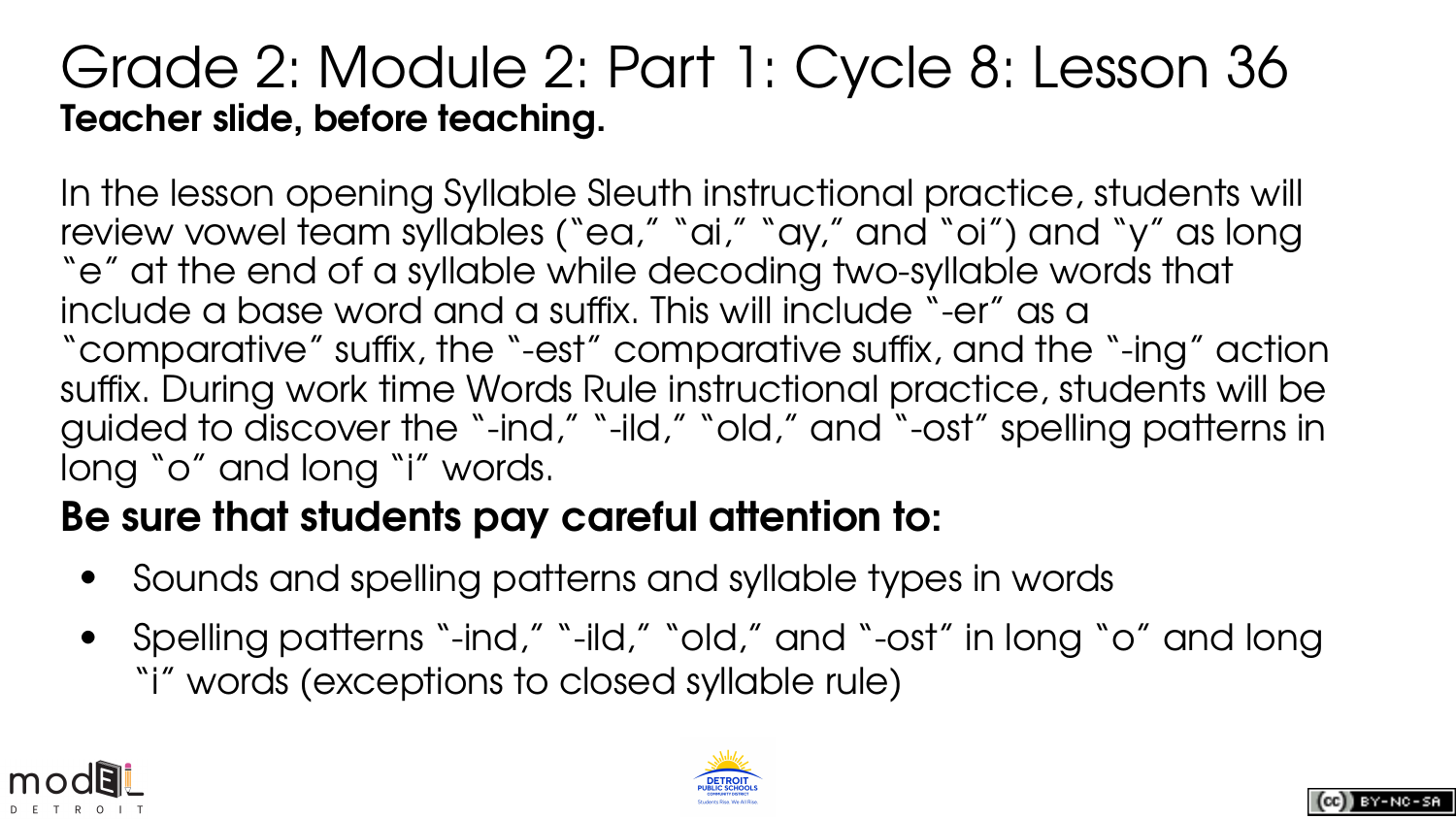

# Grade 2: Module 2: Part 1: Cycle 8: Lesson 36
Teacher slide, before teaching.
In the lesson opening Syllable Sleuth instructional practice, students will review vowel team syllables (“ea,” “ai,” “ay,” and “oi”) and “y” as long “e” at the end of a syllable while decoding two-syllable words that include a base word and a suffix. This will include “-er” as a “comparative” suffix, the “-est” comparative suffix, and the “-ing” action suffix. During work time Words Rule instructional practice, students will be guided to discover the “-ind,” “-ild,” “old,” and “-ost” spelling patterns in long “o” and long “i” words.
Be sure that students pay careful attention to:
Sounds and spelling patterns and syllable types in words
Spelling patterns “-ind,” “-ild,” “old,” and “-ost” in long “o” and long “i” words (exceptions to closed syllable rule)